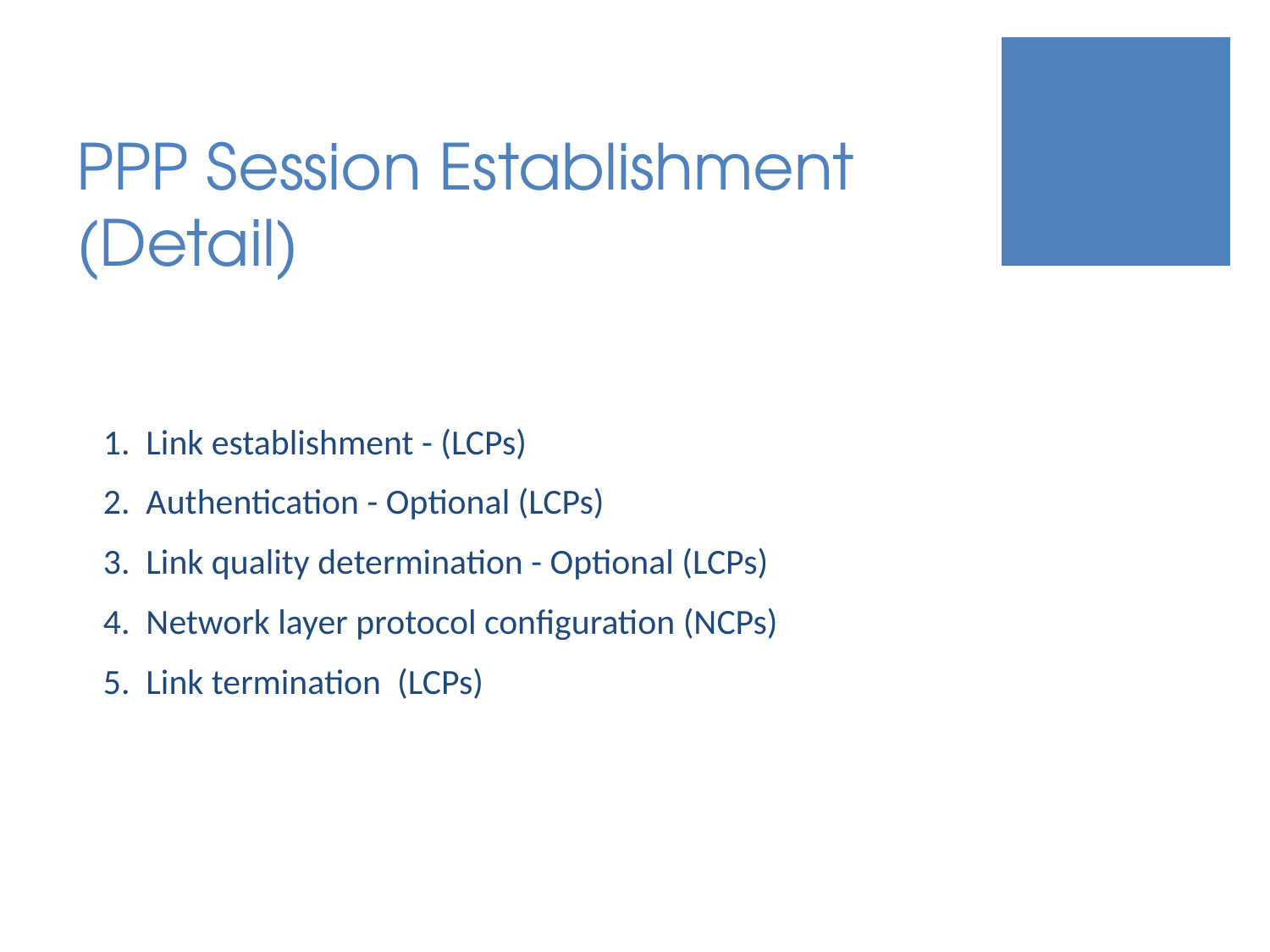

# PPP Session Establishment (Detail)
1.  Link establishment - (LCPs)
2.  Authentication - Optional (LCPs)
3.  Link quality determination - Optional (LCPs)
4.  Network layer protocol configuration (NCPs)
5.  Link termination  (LCPs)